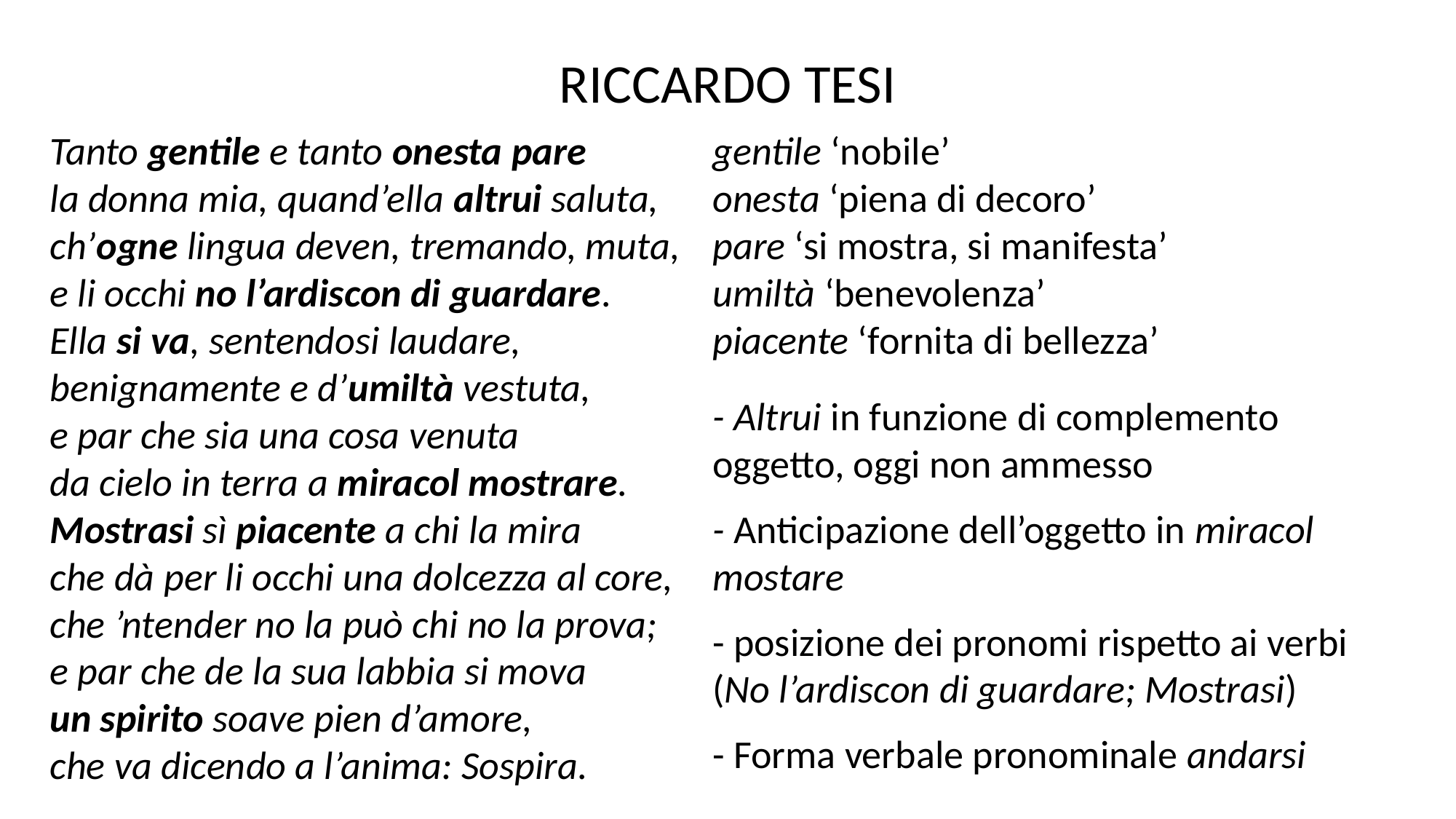

RICCARDO TESI
Tanto gentile e tanto onesta pare
la donna mia, quand’ella altrui saluta,
ch’ogne lingua deven, tremando, muta,
e li occhi no l’ardiscon di guardare.
Ella si va, sentendosi laudare,
benignamente e d’umiltà vestuta,
e par che sia una cosa venuta
da cielo in terra a miracol mostrare.
Mostrasi sì piacente a chi la mira
che dà per li occhi una dolcezza al core,
che ’ntender no la può chi no la prova;
e par che de la sua labbia si mova
un spirito soave pien d’amore,
che va dicendo a l’anima: Sospira.
gentile ‘nobile’
onesta ‘piena di decoro’
pare ‘si mostra, si manifesta’
umiltà ‘benevolenza’
piacente ‘fornita di bellezza’

- Altrui in funzione di complemento oggetto, oggi non ammesso

- Anticipazione dell’oggetto in miracol mostare

- posizione dei pronomi rispetto ai verbi
(No l’ardiscon di guardare; Mostrasi)

- Forma verbale pronominale andarsi